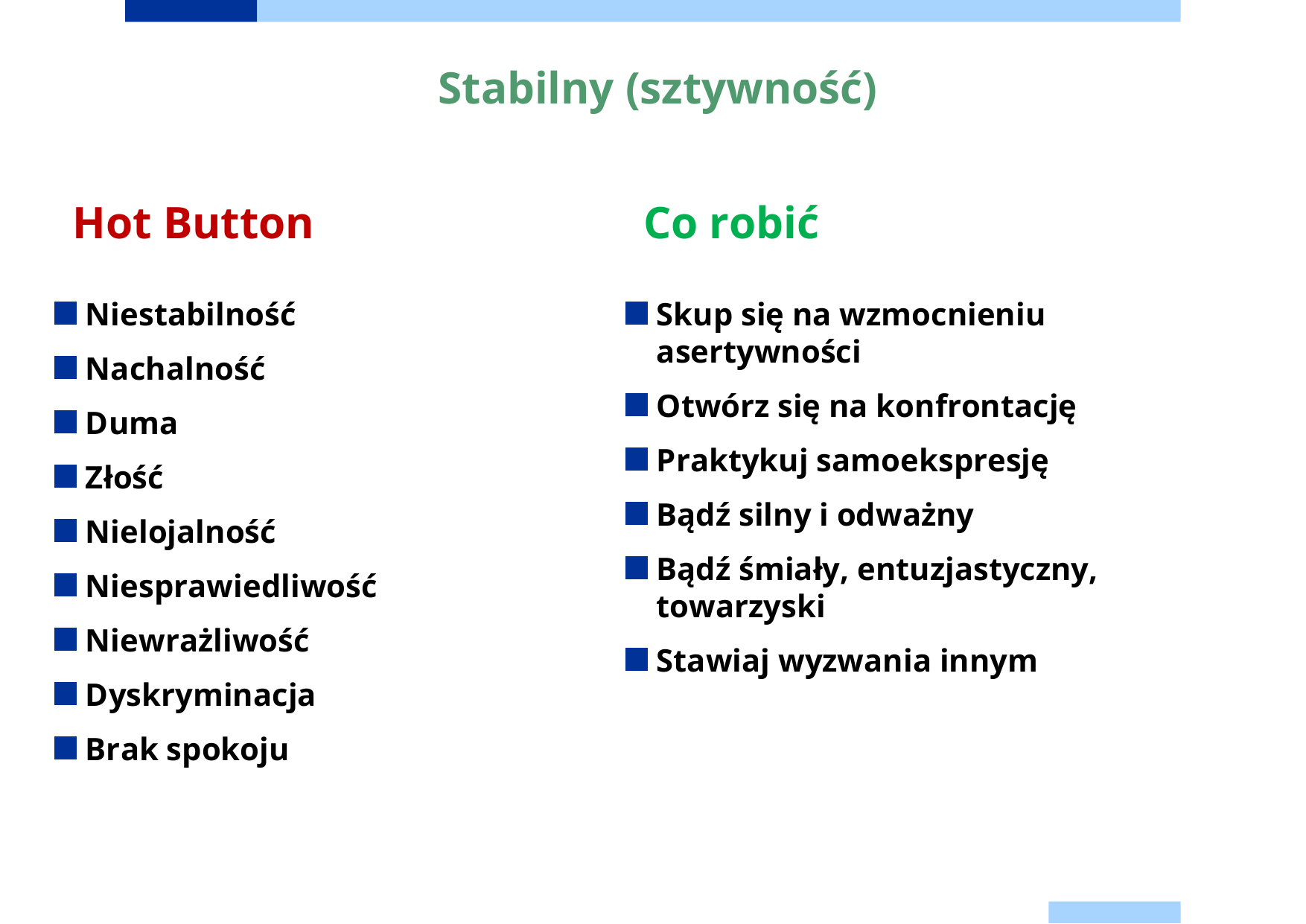

# Stabilny (sztywność)
Hot Button
Co robić
Niestabilność
Nachalność
Duma
Złość
Nielojalność
Niesprawiedliwość
Niewrażliwość
Dyskryminacja
Brak spokoju

Skup się na wzmocnieniu asertywności
Otwórz się na konfrontację
Praktykuj samoekspresję
Bądź silny i odważny
Bądź śmiały, entuzjastyczny, towarzyski
Stawiaj wyzwania innym